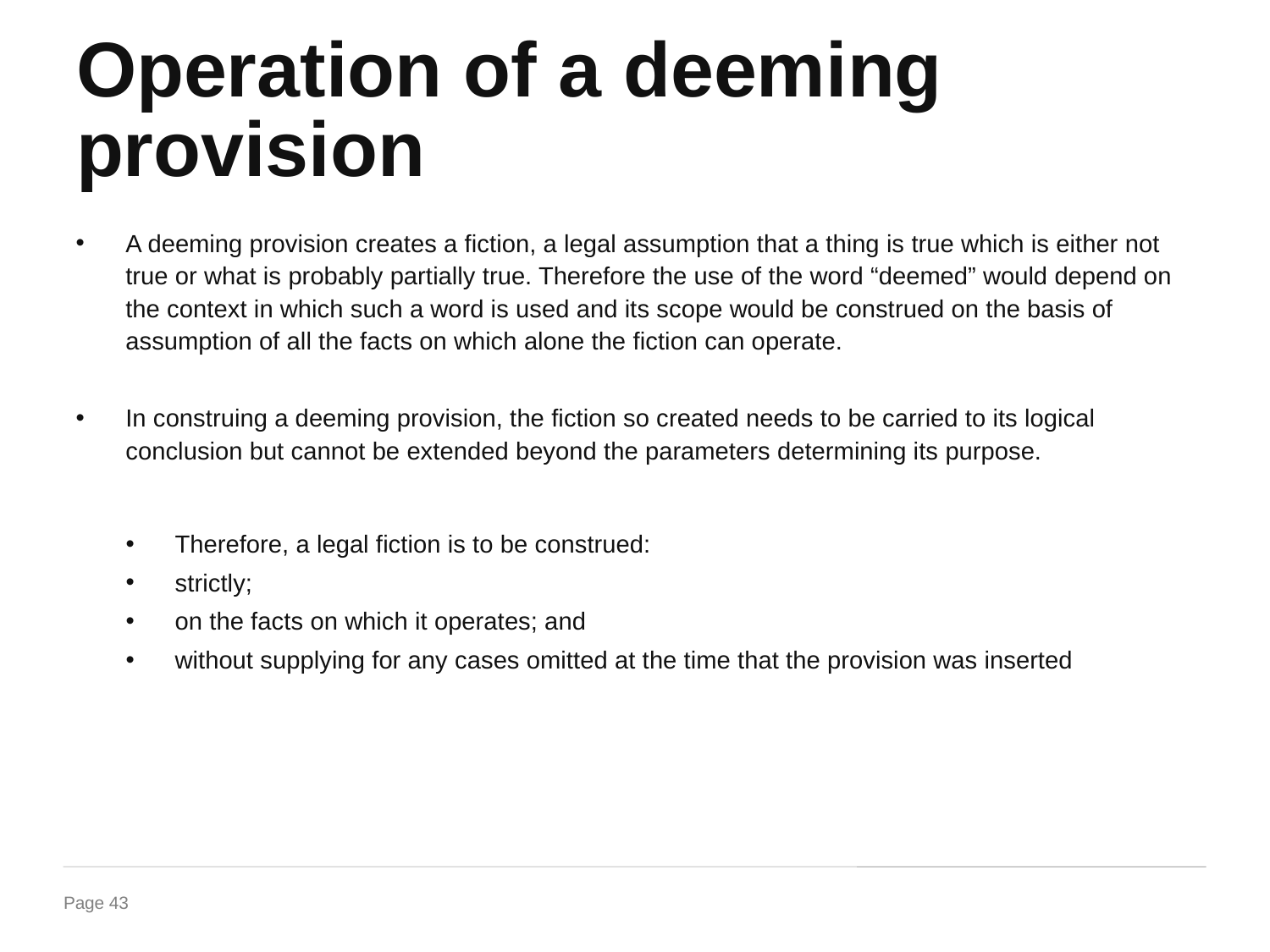

# Operation of a deeming provision
A deeming provision creates a fiction, a legal assumption that a thing is true which is either not true or what is probably partially true. Therefore the use of the word “deemed” would depend on the context in which such a word is used and its scope would be construed on the basis of assumption of all the facts on which alone the fiction can operate.

In construing a deeming provision, the fiction so created needs to be carried to its logical conclusion but cannot be extended beyond the parameters determining its purpose.

Therefore, a legal fiction is to be construed:
strictly;
on the facts on which it operates; and
without supplying for any cases omitted at the time that the provision was inserted